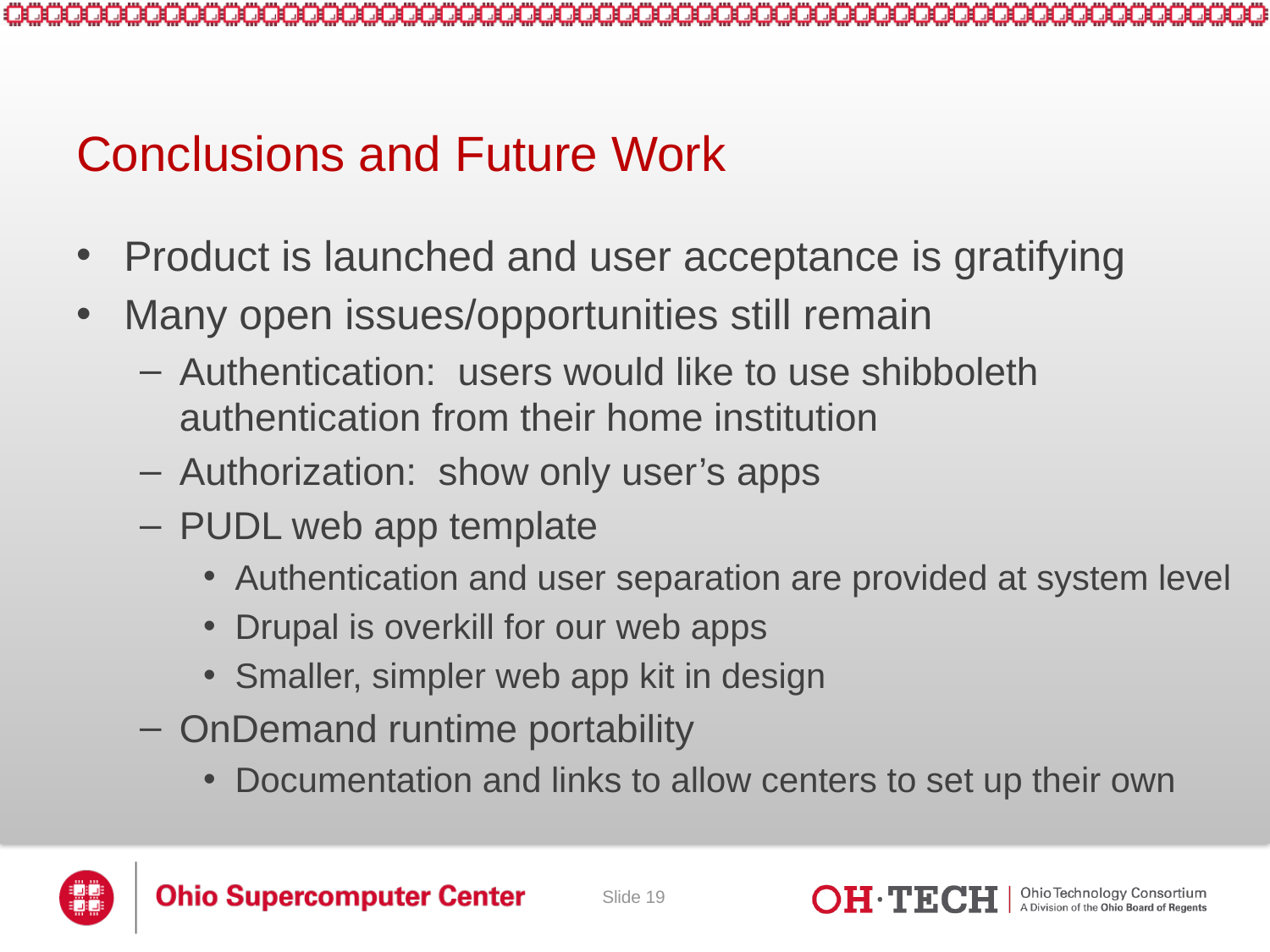

# Conclusions and Future Work
Product is launched and user acceptance is gratifying
Many open issues/opportunities still remain
Authentication:  users would like to use shibboleth authentication from their home institution
Authorization:  show only user’s apps
PUDL web app template
Authentication and user separation are provided at system level
Drupal is overkill for our web apps
Smaller, simpler web app kit in design
OnDemand runtime portability
Documentation and links to allow centers to set up their own